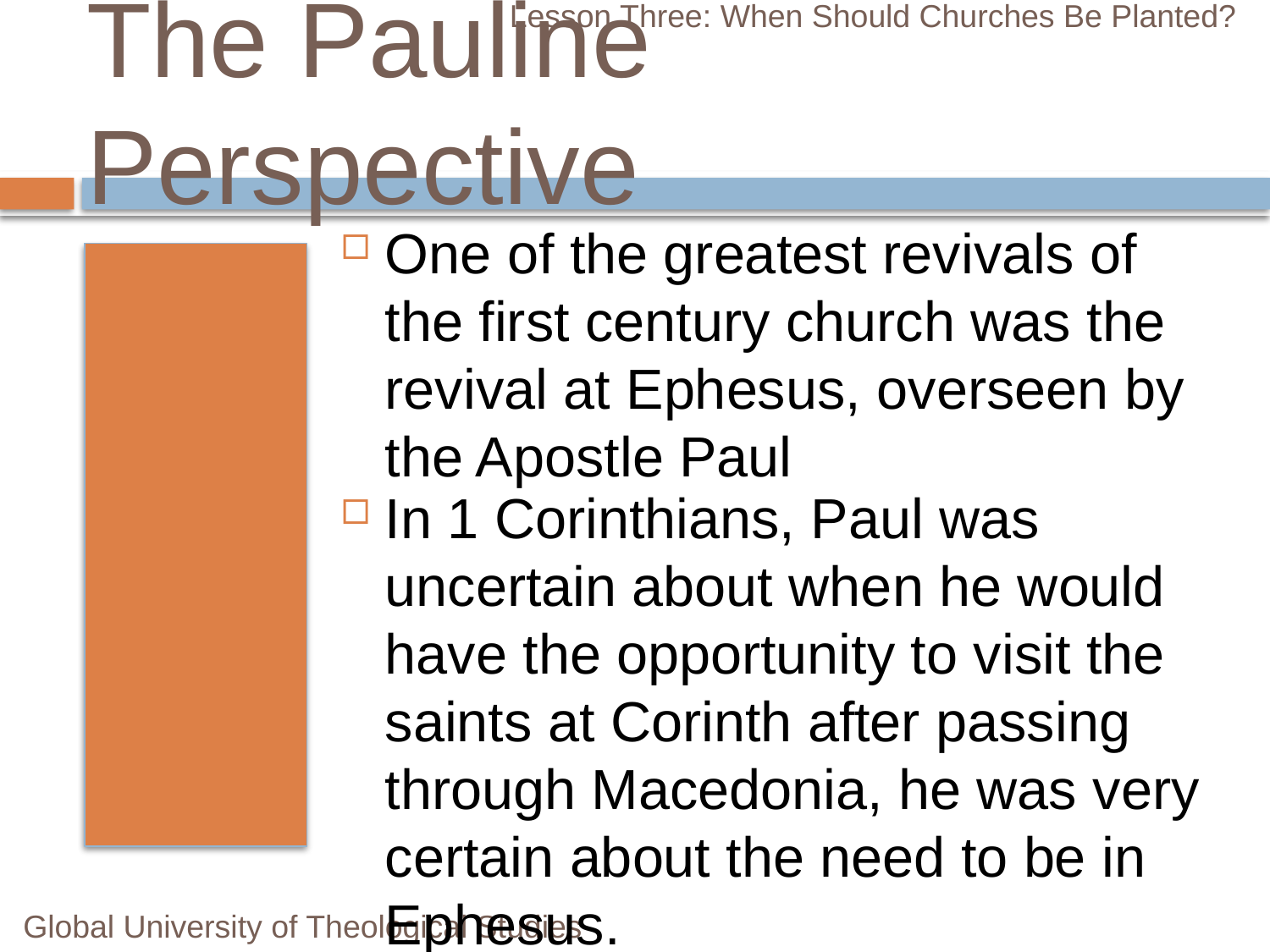

Lesson Three: When Should Churches Be Planted?
# The Pauline Perspective
One of the greatest revivals of the first century church was the revival at Ephesus, overseen by the Apostle Paul

In 1 Corinthians, Paul was uncertain about when he would have the opportunity to visit the saints at Corinth after passing through Macedonia, he was very certain about the need to be in Ephesus.
Global University of Theological Studies